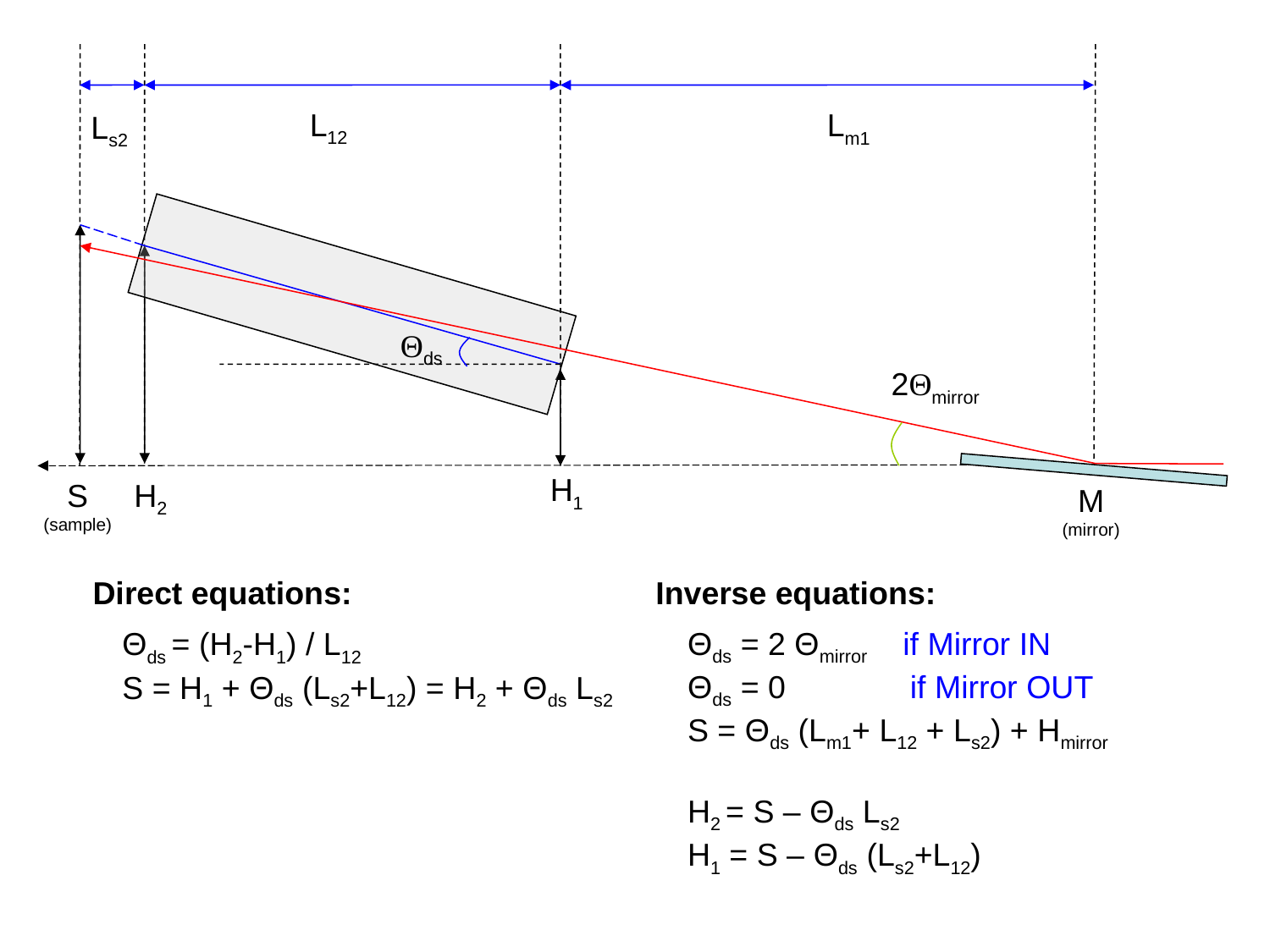

L12
Lm1
Ls2

Θds

2Θmirror

H1
S
(sample)
H2
M
(mirror)
Direct equations:
Inverse equations:
Θds = 2 Θmirror    if Mirror IN
Θds = 0              if Mirror OUT
S = Θds (Lm1+ L12 + Ls2) + Hmirror

H2 = S – Θds Ls2
H1 = S – Θds (Ls2+L12)
Θds = (H2-H1) / L12
S = H1 + Θds (Ls2+L12) = H2 + Θds Ls2